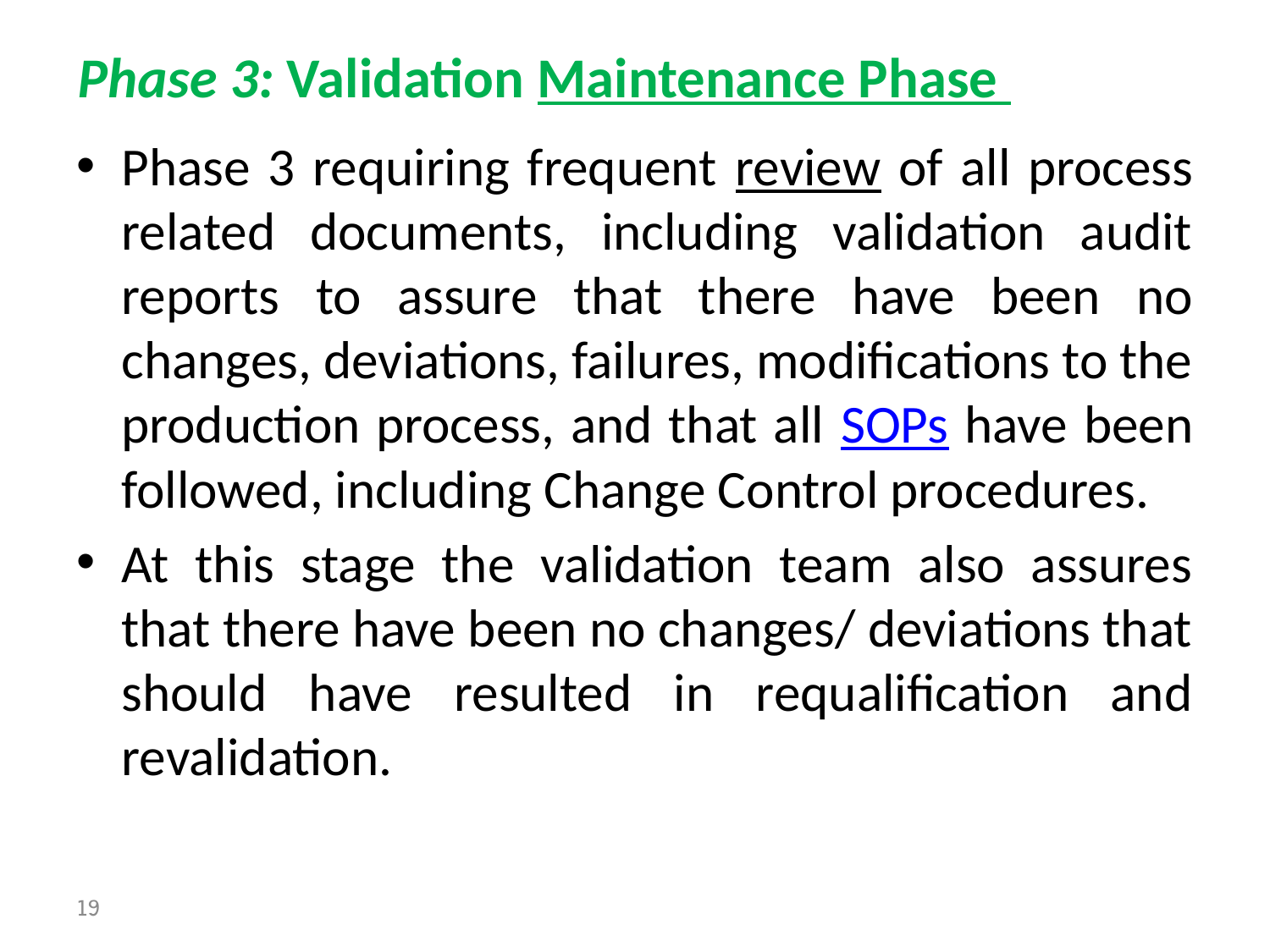

# Phase 3: Validation Maintenance Phase
Phase 3 requiring frequent review of all process related documents, including validation audit reports to assure that there have been no changes, deviations, failures, modifications to the production process, and that all SOPs have been followed, including Change Control procedures.
At this stage the validation team also assures that there have been no changes/ deviations that should have resulted in requalification and revalidation.

19